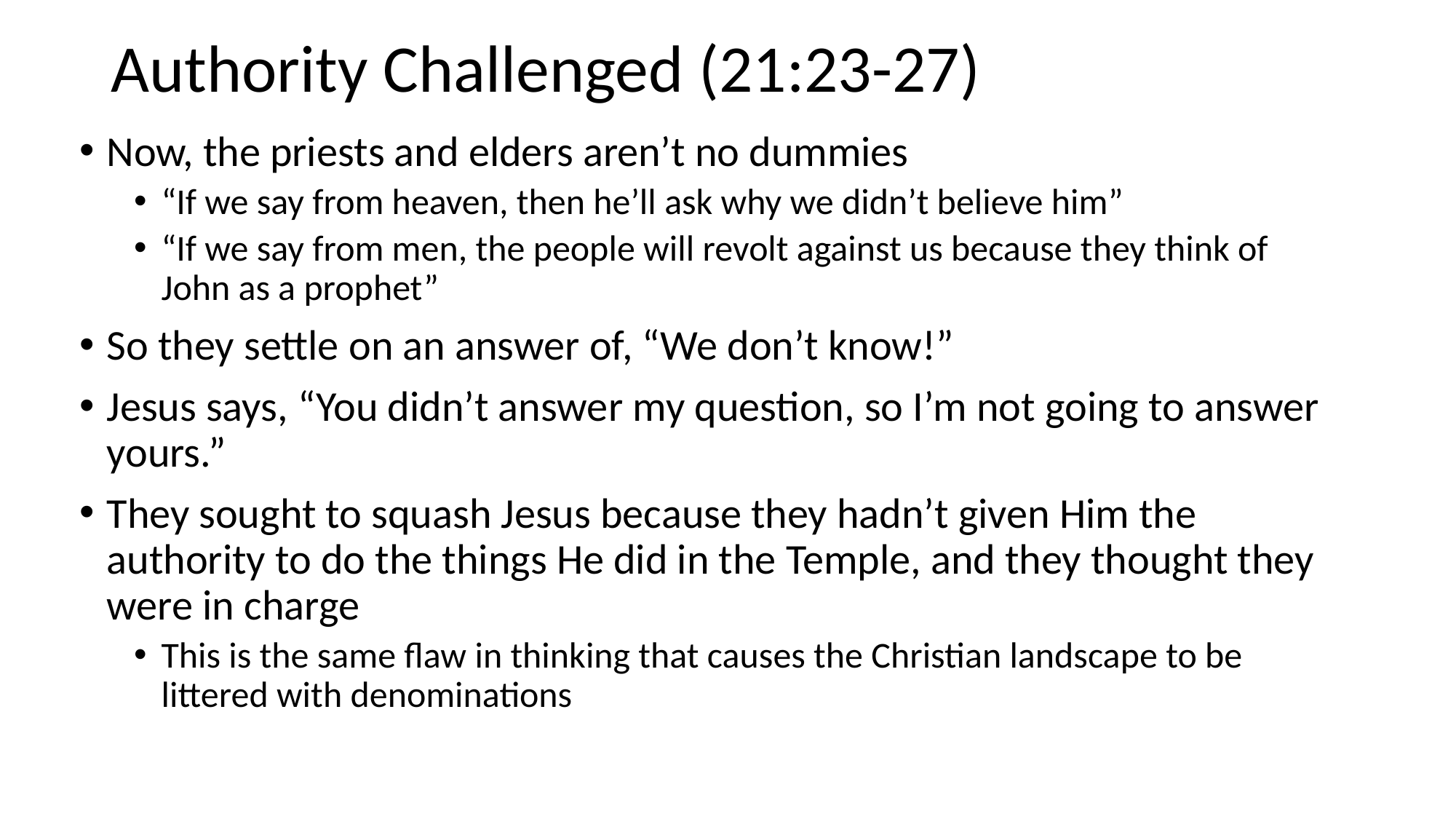

# Authority Challenged (21:23-27)
Now, the priests and elders aren’t no dummies
“If we say from heaven, then he’ll ask why we didn’t believe him”
“If we say from men, the people will revolt against us because they think of John as a prophet”
So they settle on an answer of, “We don’t know!”
Jesus says, “You didn’t answer my question, so I’m not going to answer yours.”
They sought to squash Jesus because they hadn’t given Him the authority to do the things He did in the Temple, and they thought they were in charge
This is the same flaw in thinking that causes the Christian landscape to be littered with denominations